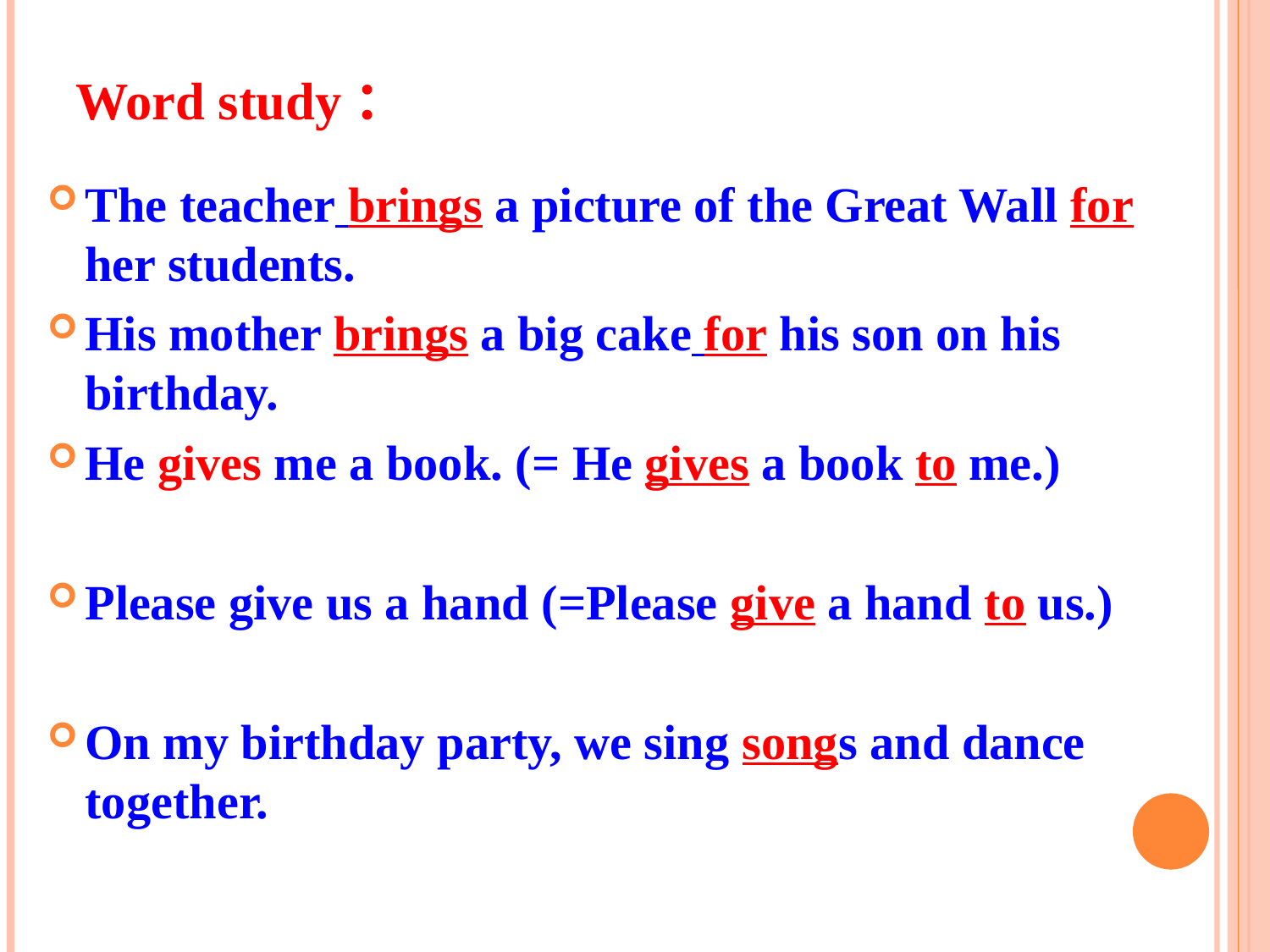

Word study：
The teacher brings a picture of the Great Wall for her students.
His mother brings a big cake for his son on his birthday.
He gives me a book. (= He gives a book to me.)

Please give us a hand (=Please give a hand to us.)

On my birthday party, we sing songs and dance together.